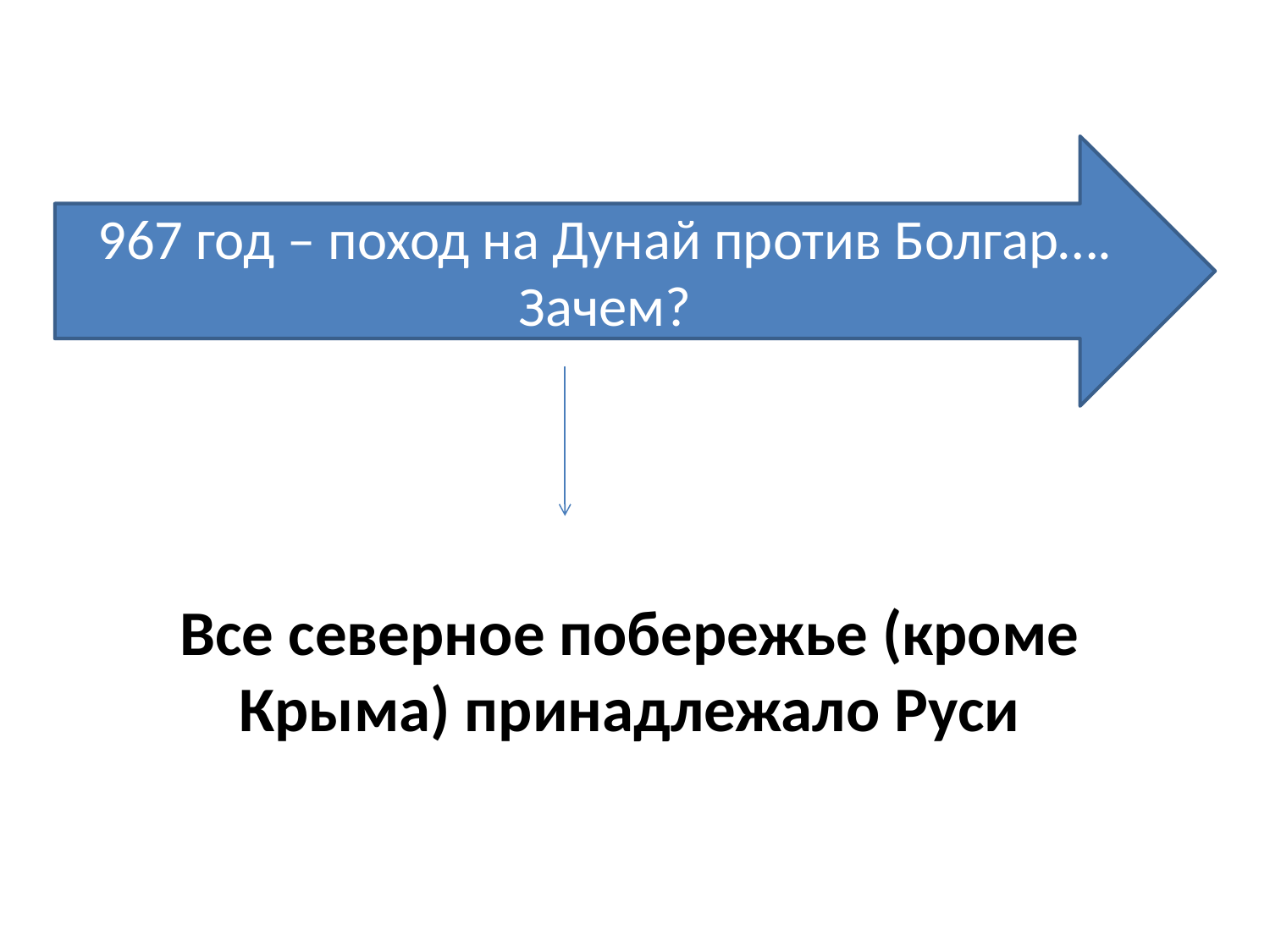

967 год – поход на Дунай против Болгар…. Зачем?
Все северное побережье (кроме Крыма) принадлежало Руси